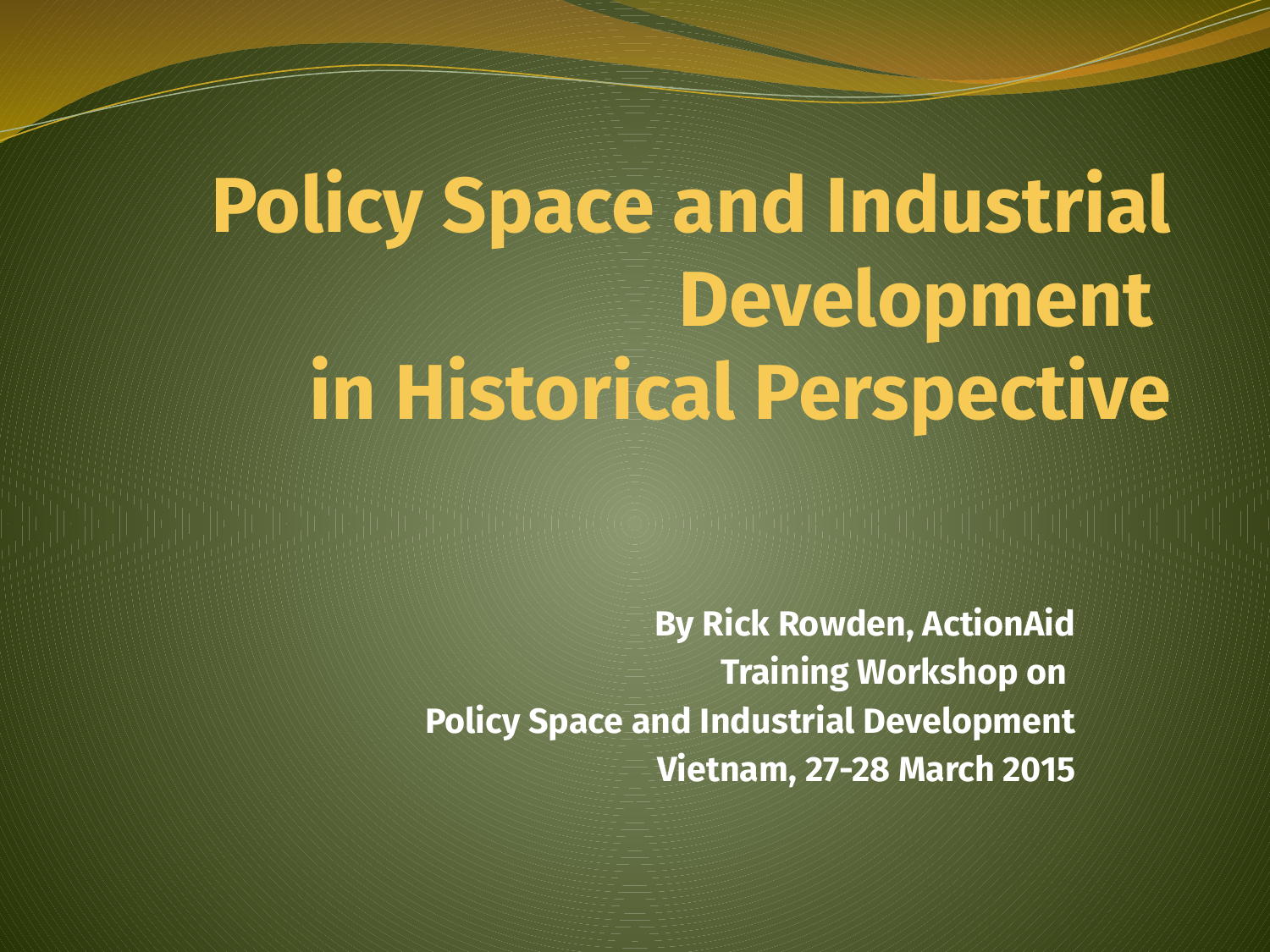

# Policy Space and Industrial Development in Historical Perspective
By Rick Rowden, ActionAid
Training Workshop on
Policy Space and Industrial Development
Vietnam, 27-28 March 2015